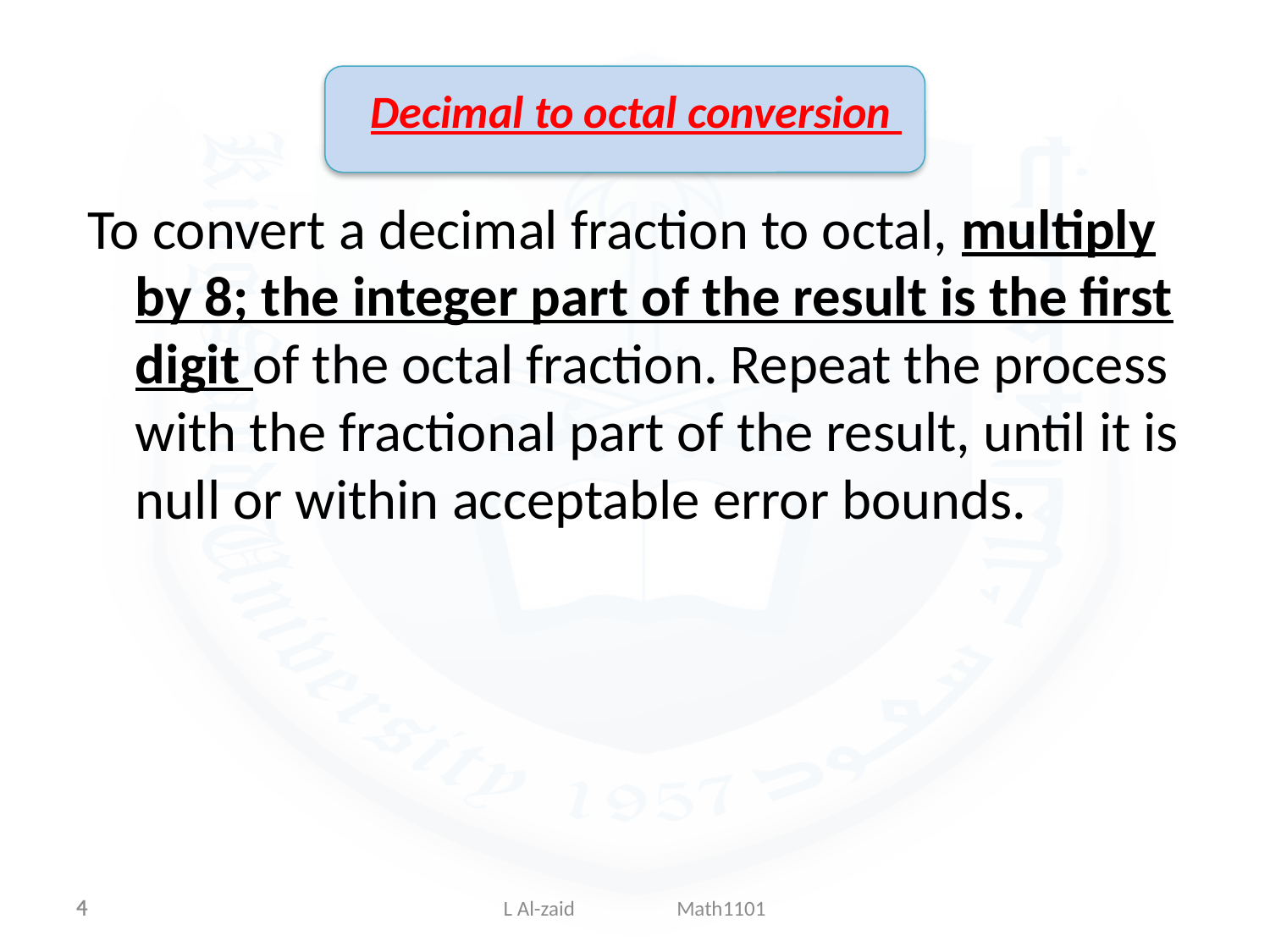

# Decimal to octal conversion
To convert a decimal fraction to octal, multiply by 8; the integer part of the result is the first digit of the octal fraction. Repeat the process with the fractional part of the result, until it is null or within acceptable error bounds.
4
L Al-zaid                     Math1101